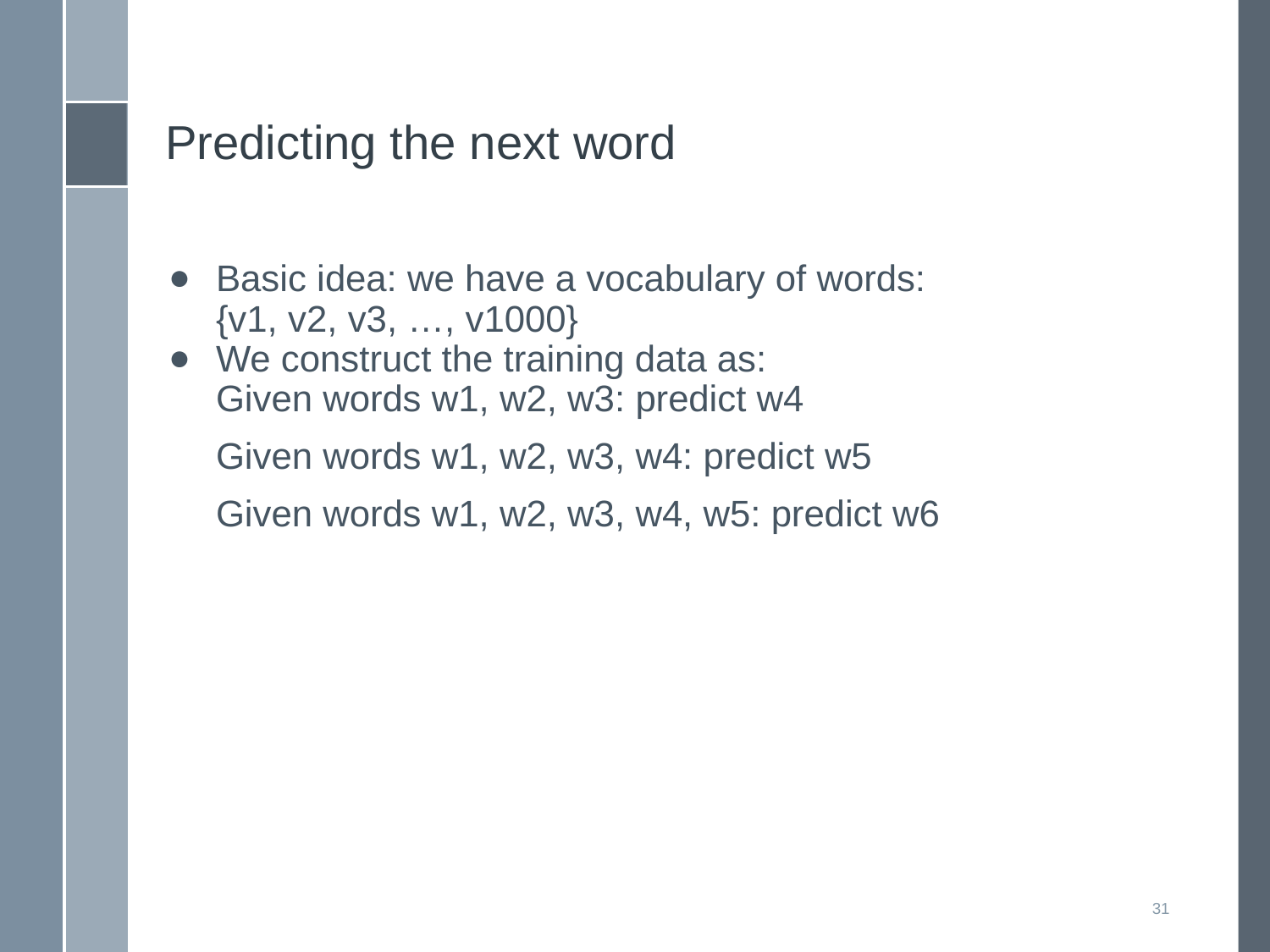

# Predicting the next word
Basic idea: we have a vocabulary of words:
{v1, v2, v3, …, v1000}
We construct the training data as:
Given words w1, w2, w3: predict w4
Given words w1, w2, w3, w4: predict w5
Given words w1, w2, w3, w4, w5: predict w6

31